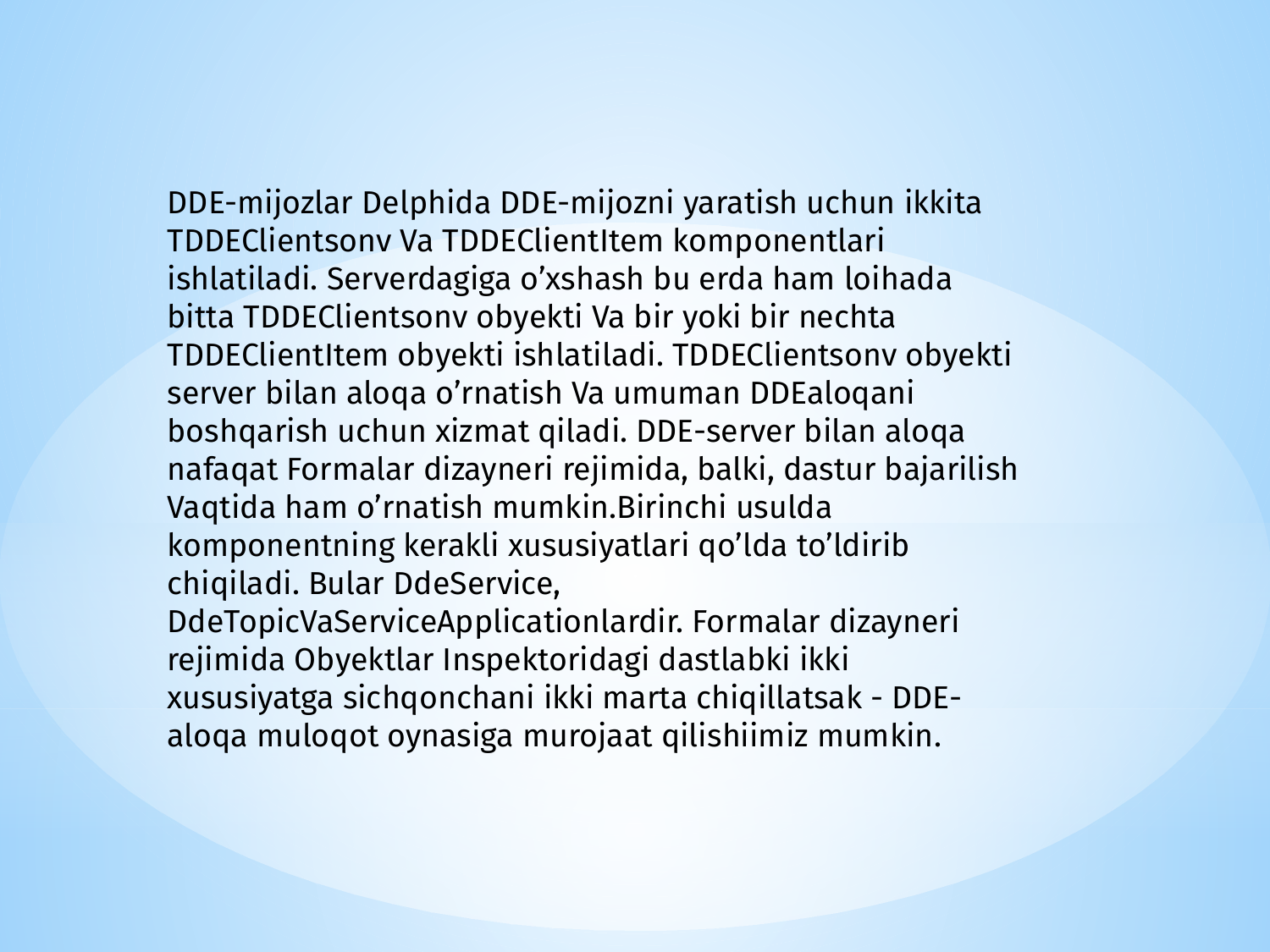

DDE-mijozlar Delphida DDE-mijozni yaratish uchun ikkita TDDEClientsonv Va TDDEClientItem komponentlari ishlatiladi. Serverdagiga o’xshash bu erda ham loihada bitta TDDEClientsonv obyekti Va bir yoki bir nechta TDDEClientItem obyekti ishlatiladi. TDDEClientsonv obyekti server bilan aloqa o’rnatish Va umuman DDEaloqani boshqarish uchun xizmat qiladi. DDE-server bilan aloqa nafaqat Formalar dizayneri rejimida, balki, dastur bajarilish Vaqtida ham o’rnatish mumkin.Birinchi usulda komponentning kerakli xususiyatlari qo’lda to’ldirib chiqiladi. Bular DdeService, DdeTopicVaServiceApplicationlardir. Formalar dizayneri rejimida Obyektlar Inspektoridagi dastlabki ikki xususiyatga sichqonchani ikki marta chiqillatsak - DDE-aloqa muloqot oynasiga murojaat qilishiimiz mumkin.